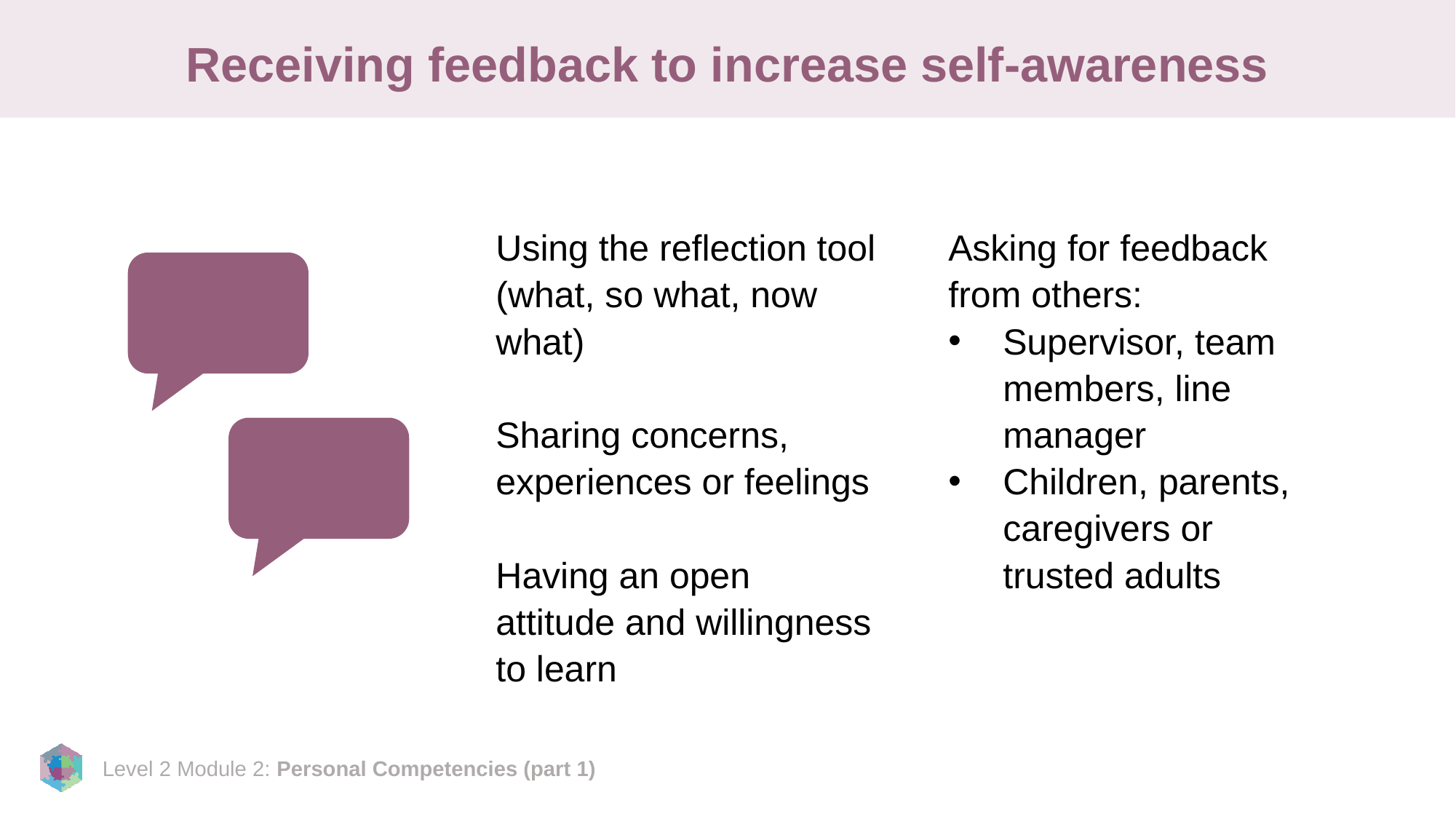

# Receiving feedback to increase self-awareness
Using the reflection tool (what, so what, now what)

Sharing concerns, experiences or feelings

Having an open attitude and willingness to learn
Asking for feedback from others:
Supervisor, team members, line manager
Children, parents, caregivers or trusted adults